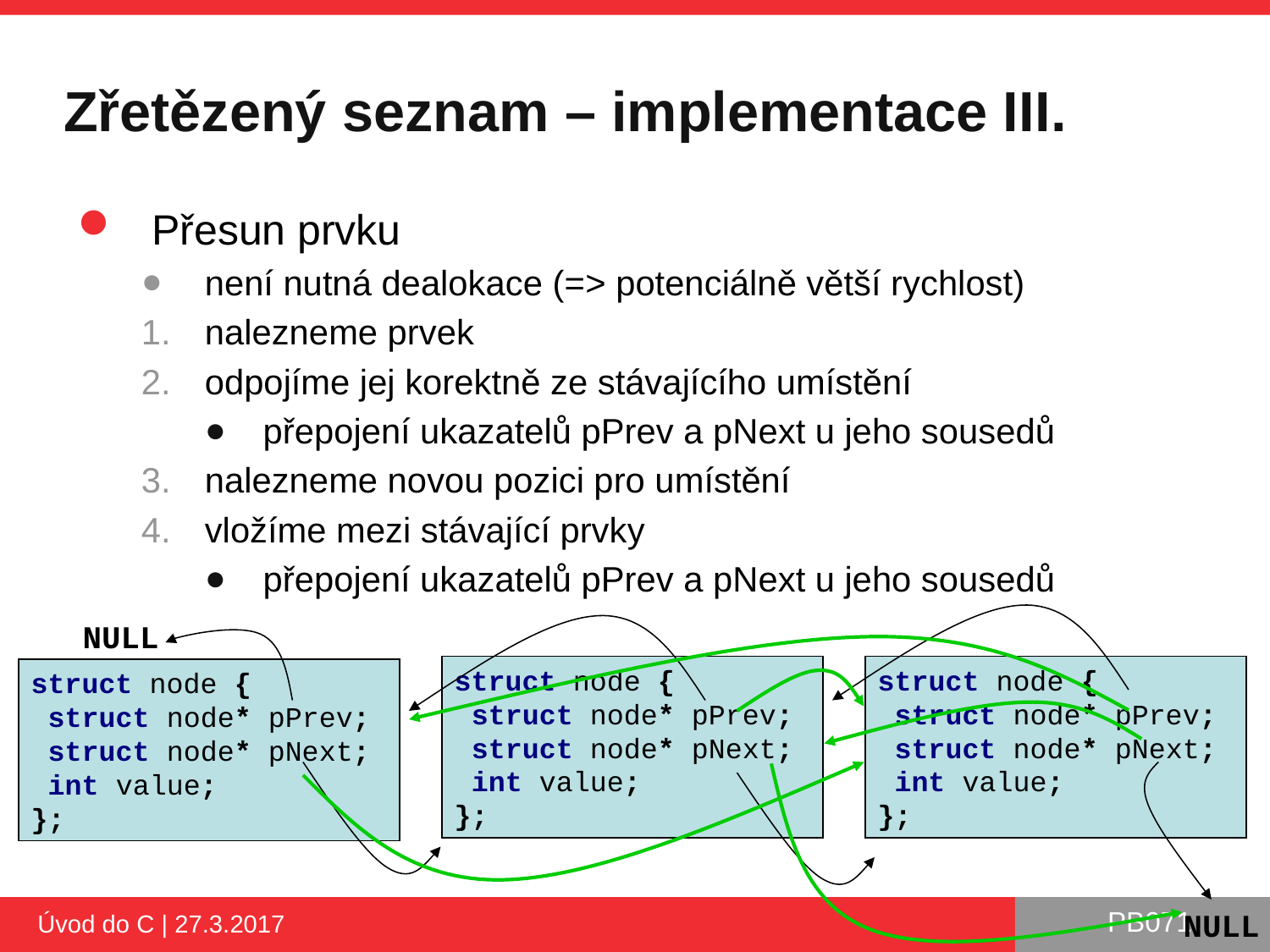

# Zřetězený seznam – implementace III.
Přesun prvku
není nutná dealokace (=> potenciálně větší rychlost)
nalezneme prvek
odpojíme jej korektně ze stávajícího umístění
přepojení ukazatelů pPrev a pNext u jeho sousedů
nalezneme novou pozici pro umístění
vložíme mezi stávající prvky
přepojení ukazatelů pPrev a pNext u jeho sousedů

NULL

struct node {
 struct node* pPrev;
 struct node* pNext;
 int value;
};
struct node {
 struct node* pPrev;
 struct node* pNext;
 int value;
};
struct node {
 struct node* pPrev;
 struct node* pNext;
 int value;
};

NULL
Úvod do C | 27.3.2017